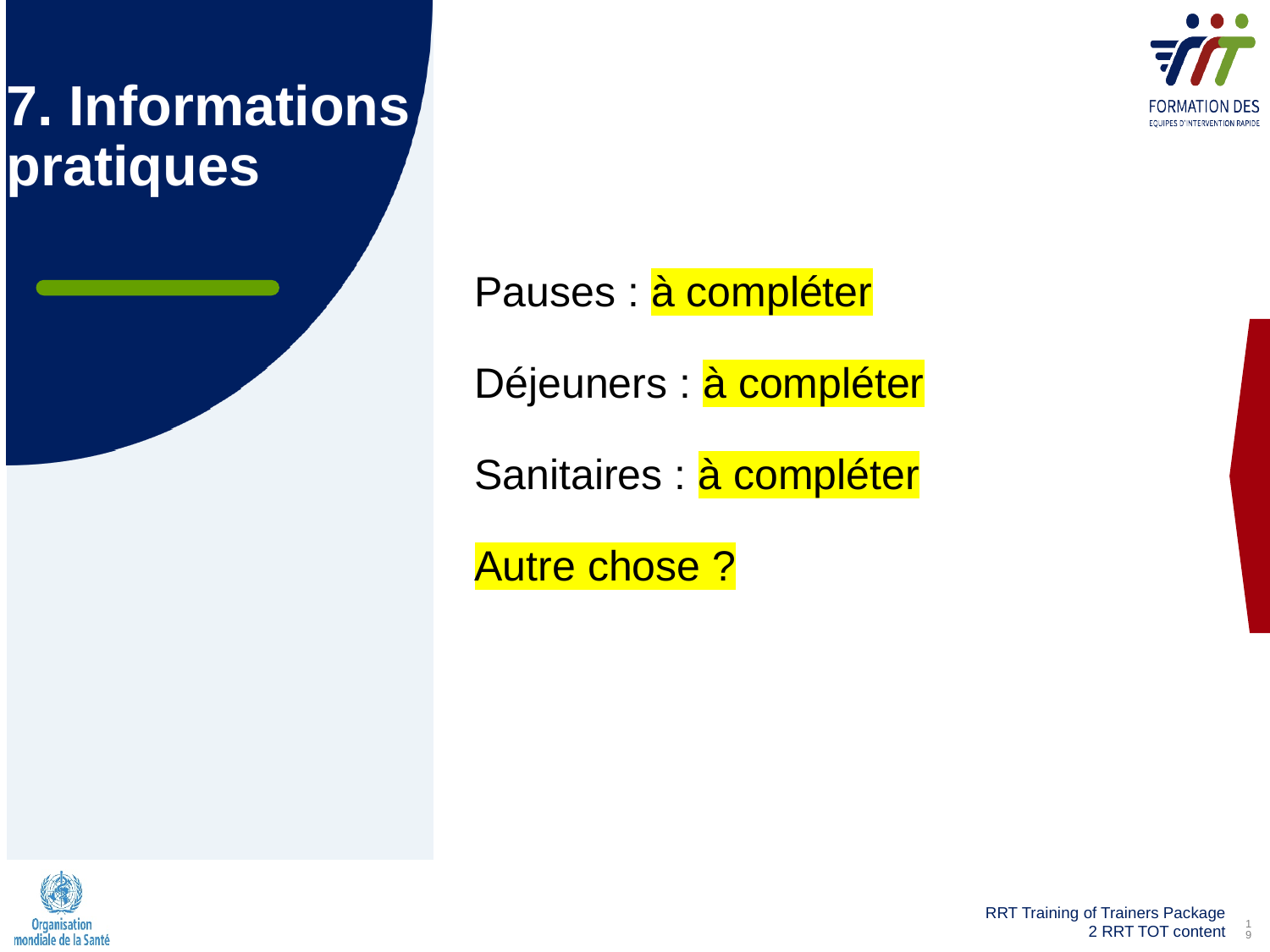

7. Informations pratiques
Pauses : à compléter

Déjeuners : à compléter

Sanitaires : à compléter

Autre chose ?